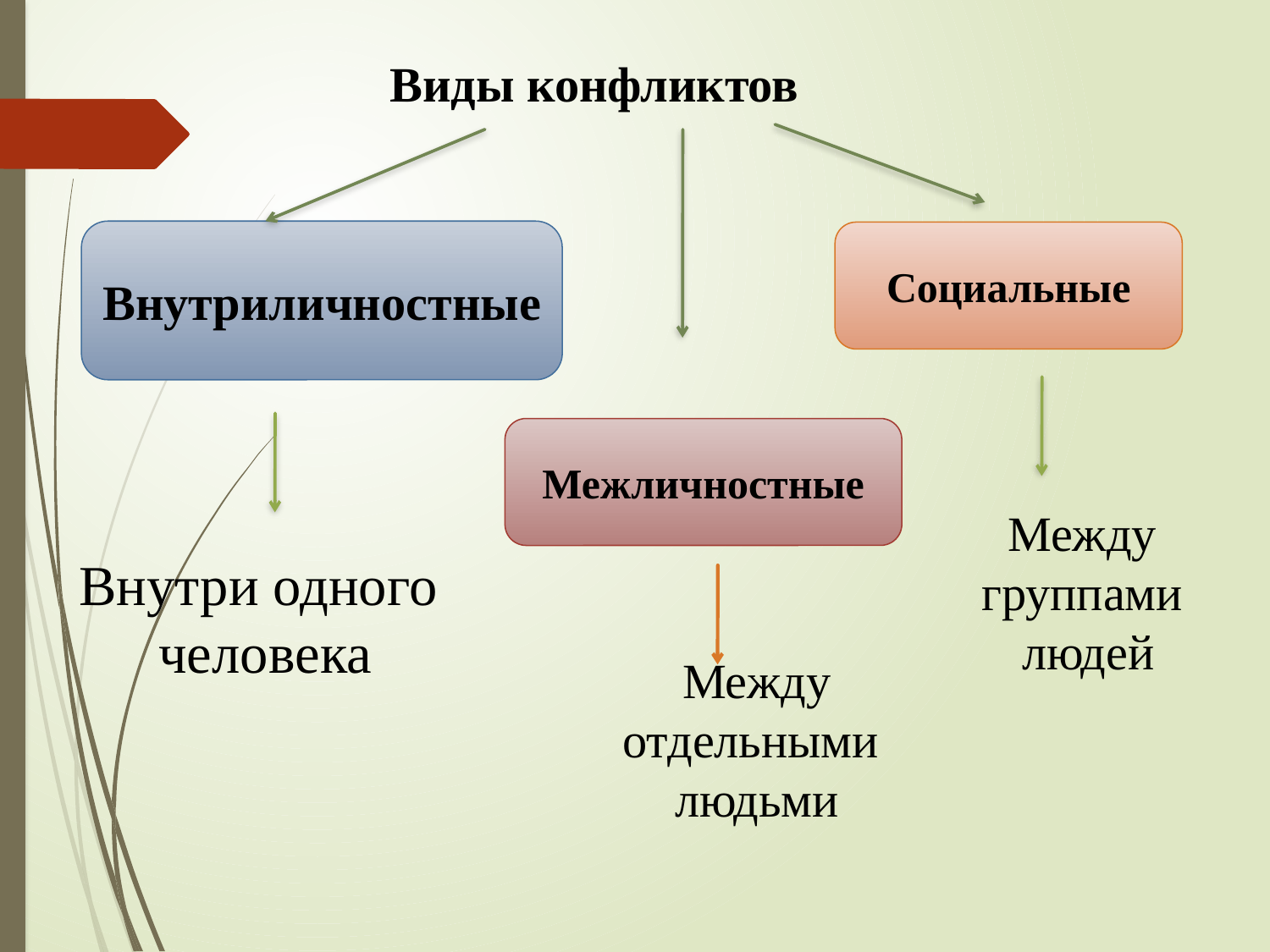

Виды конфликтов

Внутриличностные

Социальные
Межличностные
Между
группами
людей
Внутри одного
человека
Между отдельными
людьми